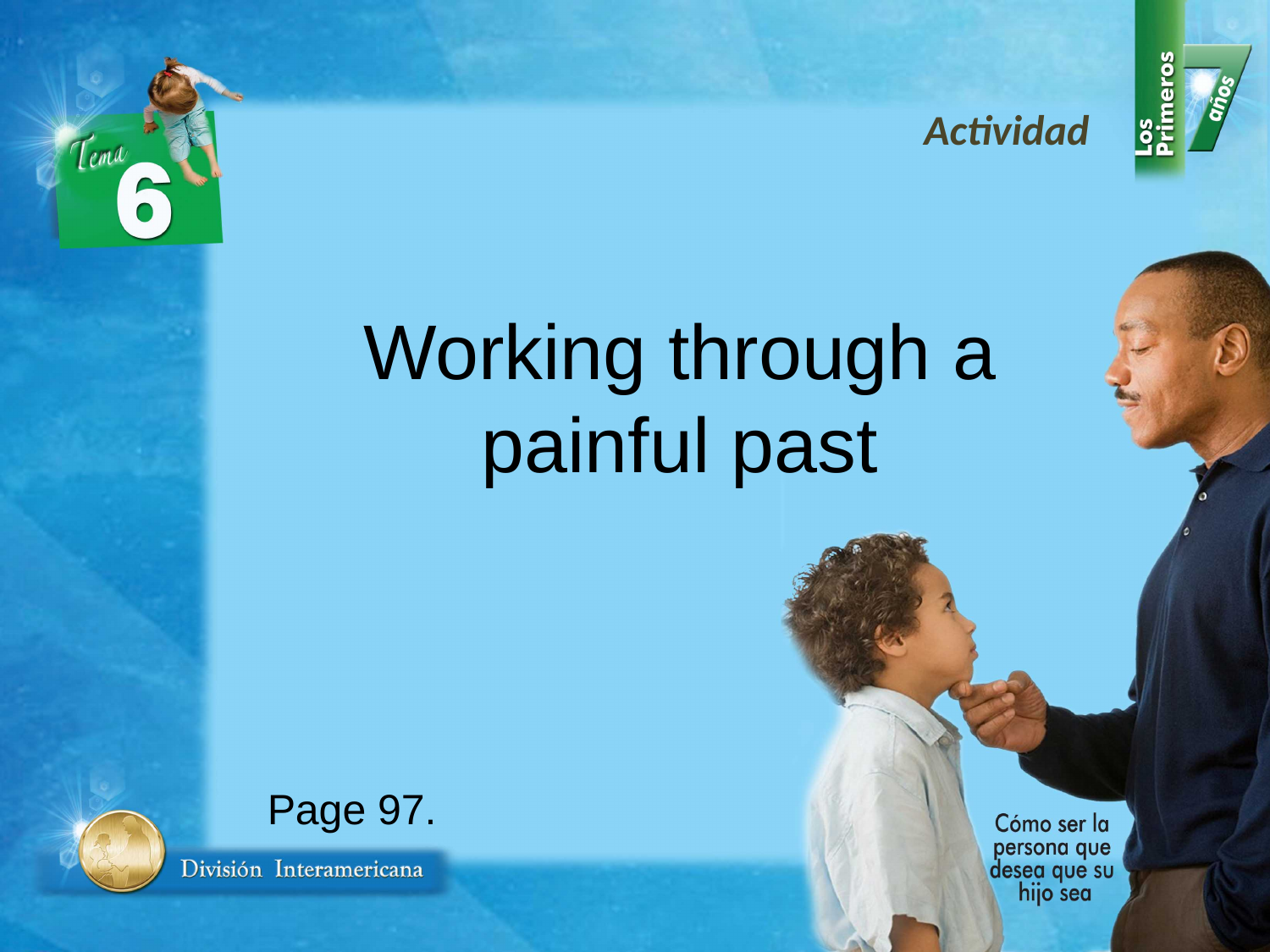

Actividad
Working through a painful past
Page 97.